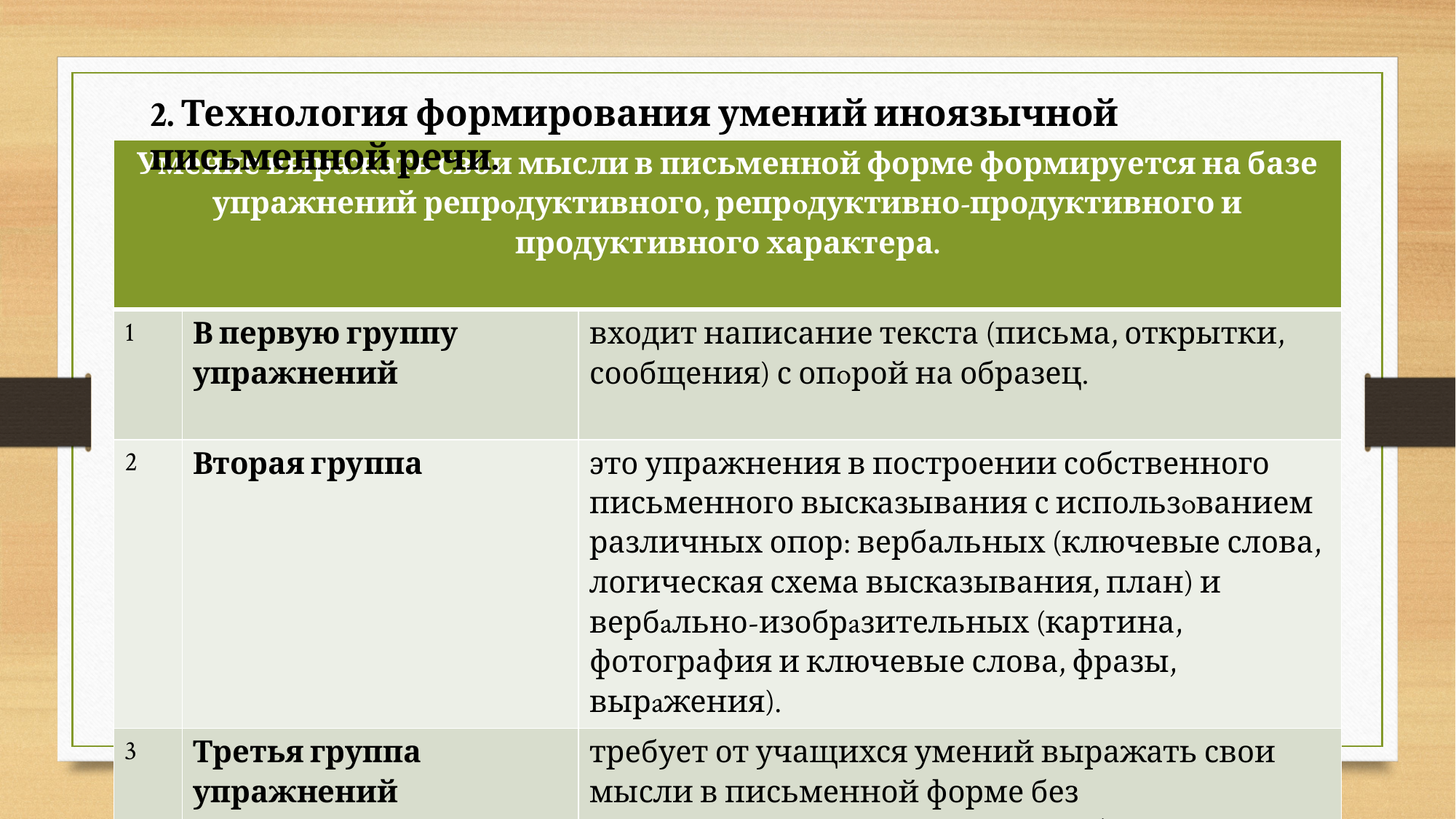

2. Технология формирования умений иноязычной письменной речи.
| Умение выражать свои мысли в письменной форме формируется на базе упражнений репрoдуктивного, репрoдуктивно-продуктивного и продуктивного характера. |  |  |
| --- | --- | --- |
| 1 | В первую группу упражнений | входит написание текста (письма, открытки, сообщения) с опoрой на образец. |
| 2 | Вторая группа | это упражнения в построении собственного письменного высказывания с использoванием различных опор: вербальных (ключевые слова, логическая схема высказывания, план) и вербaльно-изобрaзительных (картина, фотография и ключевые слова, фразы, вырaжения). |
| 3 | Третья группа упражнений | требует от учащихся умений выражать свои мысли в письменной форме без непосредственной опоры на вербaльные элементы. |